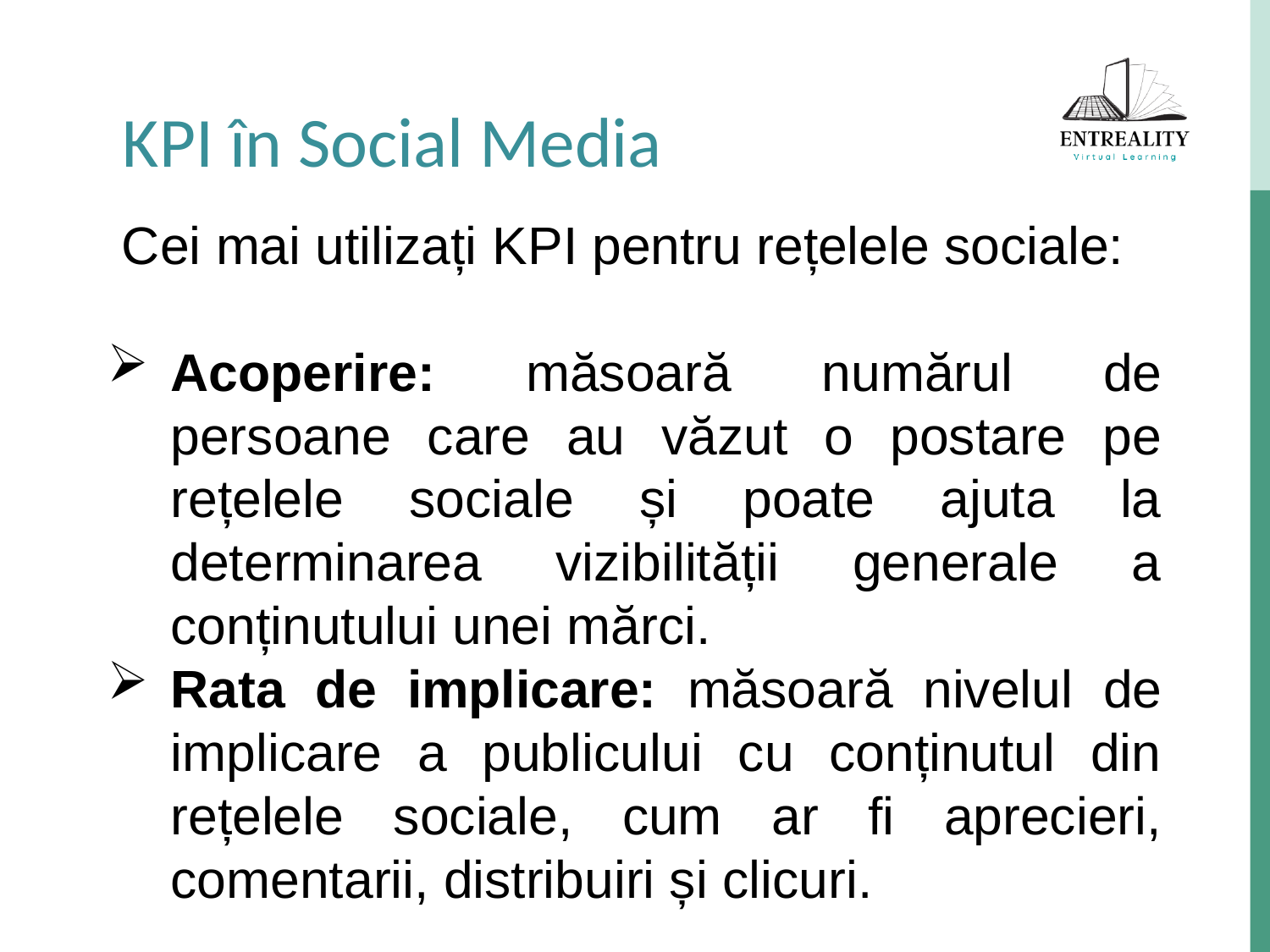

KPI în Social Media
 Cei mai utilizați KPI pentru rețelele sociale:

Acoperire: măsoară numărul de persoane care au văzut o postare pe rețelele sociale și poate ajuta la determinarea vizibilității generale a conținutului unei mărci.
Rata de implicare: măsoară nivelul de implicare a publicului cu conținutul din rețelele sociale, cum ar fi aprecieri, comentarii, distribuiri și clicuri.